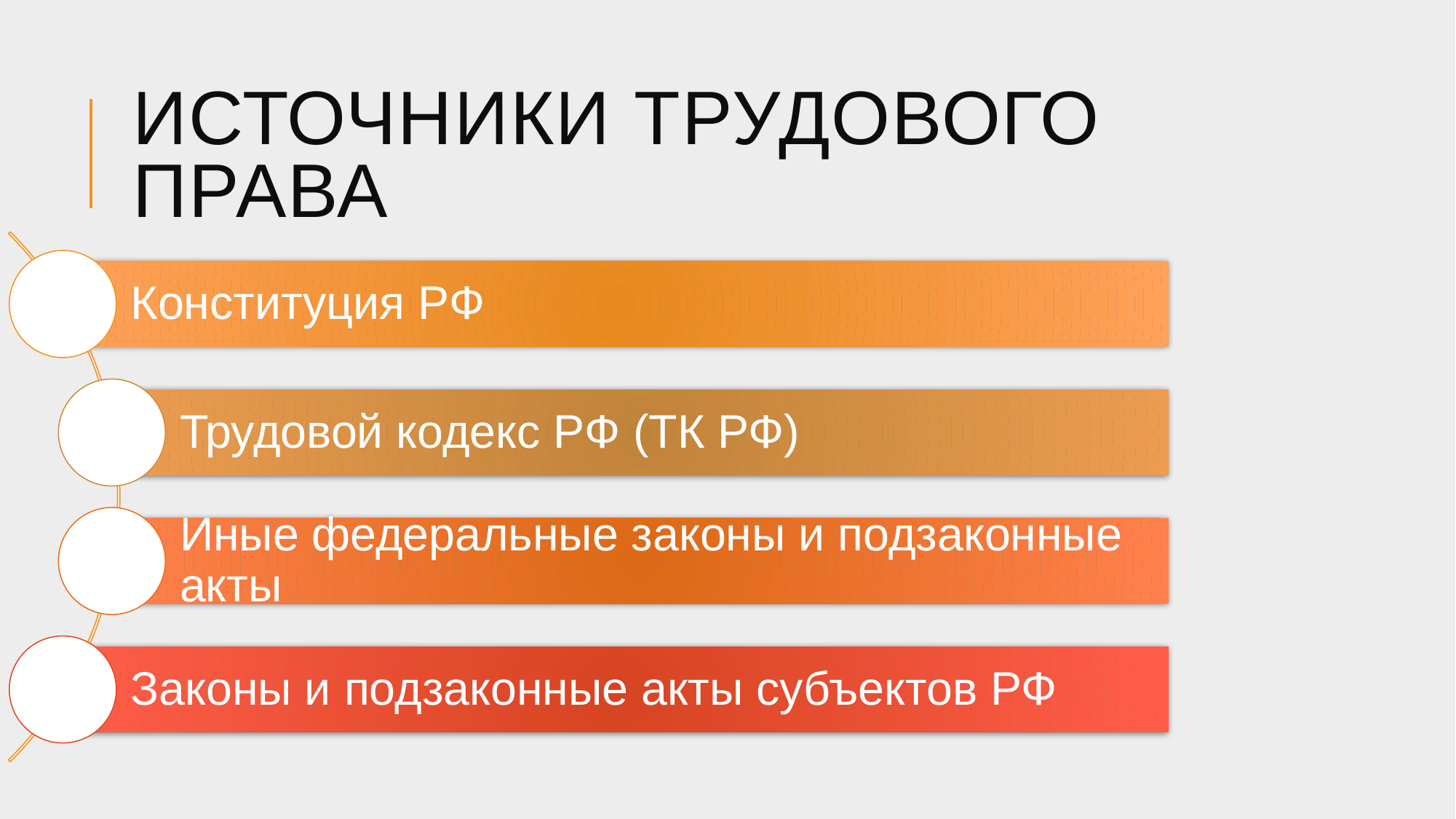

# Источники трудового права
Конституция РФ
Трудовой кодекс РФ (ТК РФ)
Иные федеральные законы и подзаконные акты
Законы и подзаконные акты субъектов РФ